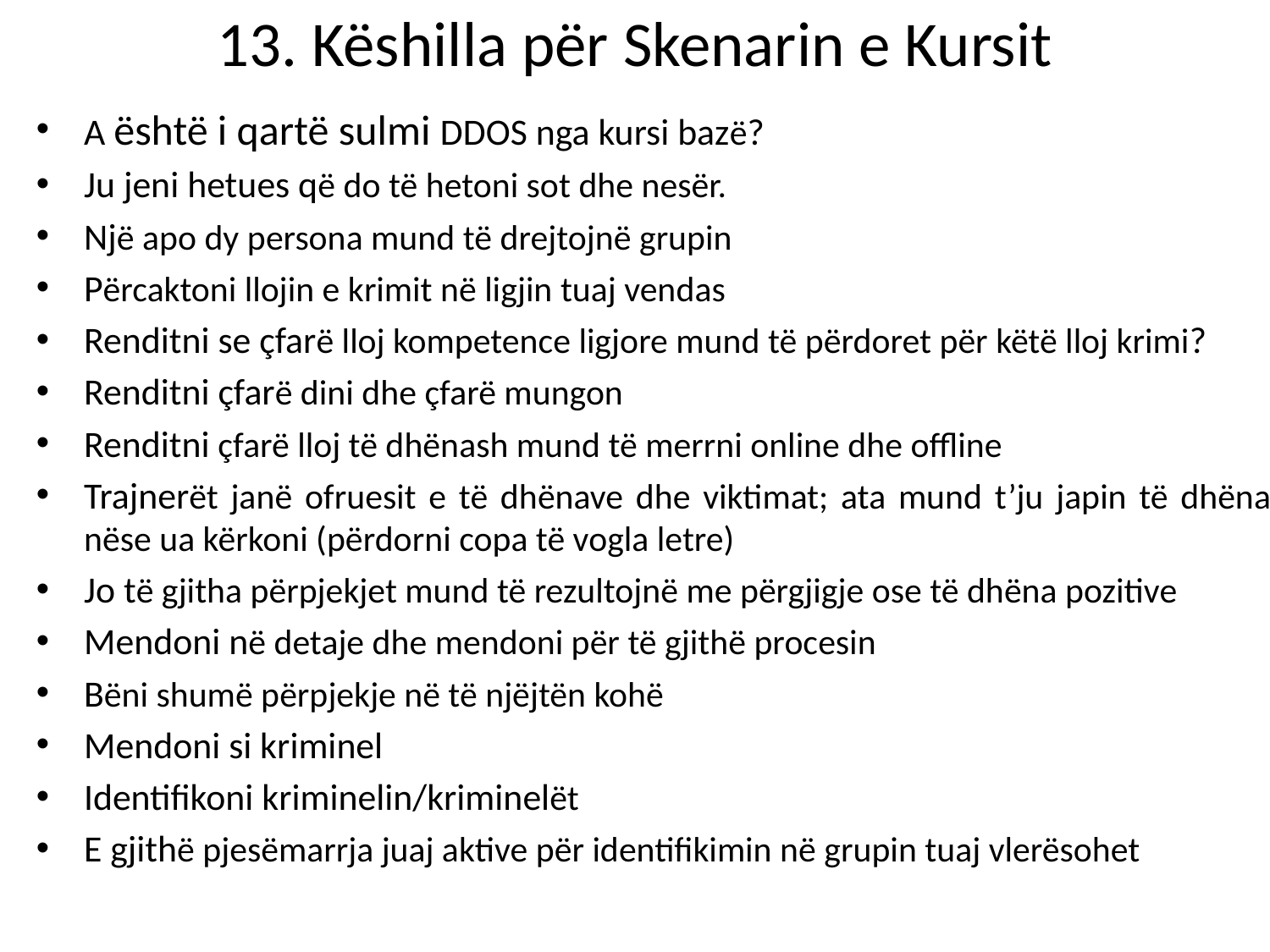

# 13. Këshilla për Skenarin e Kursit
A është i qartë sulmi DDOS nga kursi bazë?
Ju jeni hetues që do të hetoni sot dhe nesër.
Një apo dy persona mund të drejtojnë grupin
Përcaktoni llojin e krimit në ligjin tuaj vendas
Renditni se çfarë lloj kompetence ligjore mund të përdoret për këtë lloj krimi?
Renditni çfarë dini dhe çfarë mungon
Renditni çfarë lloj të dhënash mund të merrni online dhe offline
Trajnerët janë ofruesit e të dhënave dhe viktimat; ata mund t’ju japin të dhëna nëse ua kërkoni (përdorni copa të vogla letre)
Jo të gjitha përpjekjet mund të rezultojnë me përgjigje ose të dhëna pozitive
Mendoni në detaje dhe mendoni për të gjithë procesin
Bëni shumë përpjekje në të njëjtën kohë
Mendoni si kriminel
Identifikoni kriminelin/kriminelët
E gjithë pjesëmarrja juaj aktive për identifikimin në grupin tuaj vlerësohet